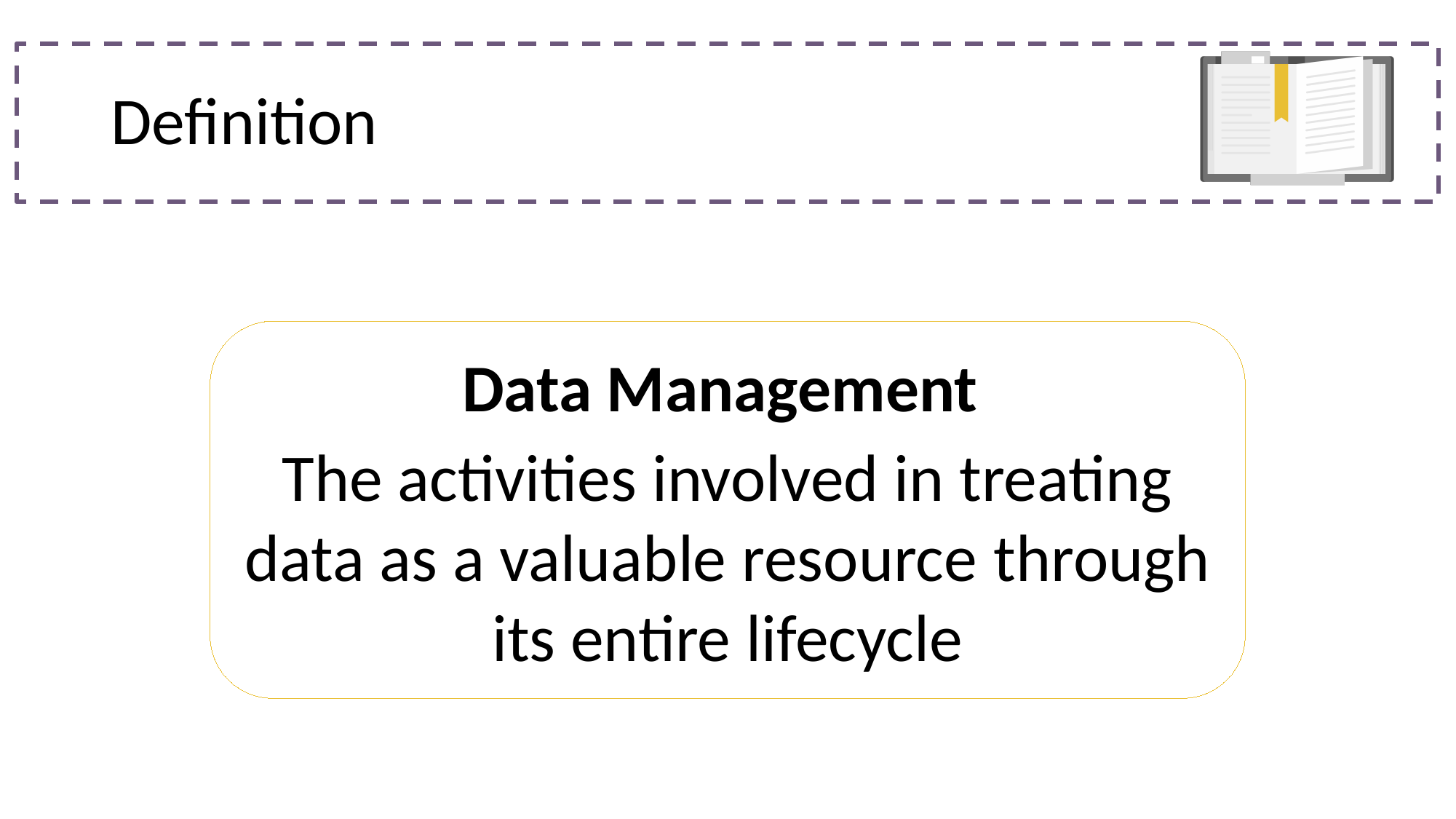

# Definition
Data Management
The activities involved in treating data as a valuable resource through its entire lifecycle